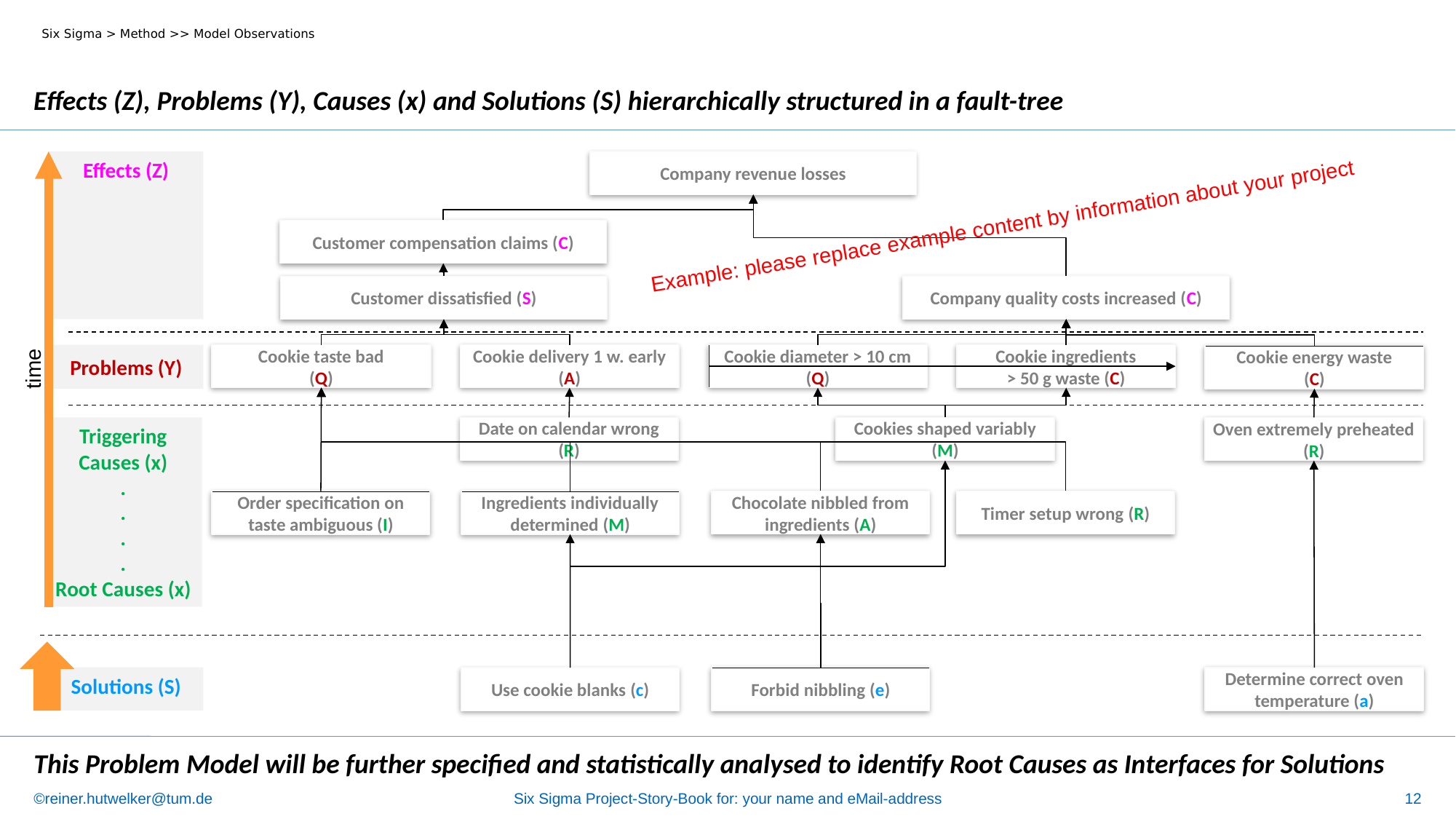

Six Sigma > Method >> Model Observations
Effects (Z), Problems (Y), Causes (x) and Solutions (S) hierarchically structured in a fault-tree
Company revenue losses
Effects (Z)
Example: please replace example content by information about your project
Customer compensation claims (C)
Company quality costs increased (C)
Customer dissatisfied (S)
Problems (Y)
Cookie taste bad
(Q)
Cookie delivery 1 w. early (A)
Cookie diameter > 10 cm
(Q)
Cookie ingredients
> 50 g waste (C)
Cookie energy waste
(C)
time
Date on calendar wrong
(R)
Cookies shaped variably
(M)
Triggering
Causes (x)
.
.
.
.
Root Causes (x)

Oven extremely preheated
(R)
Chocolate nibbled from ingredients (A)
Timer setup wrong (R)
Order specification on
taste ambiguous (I)
Ingredients individually determined (M)

Solutions (S)
Forbid nibbling (e)
Determine correct oven temperature (a)
Use cookie blanks (c)
This Problem Model will be further specified and statistically analysed to identify Root Causes as Interfaces for Solutions